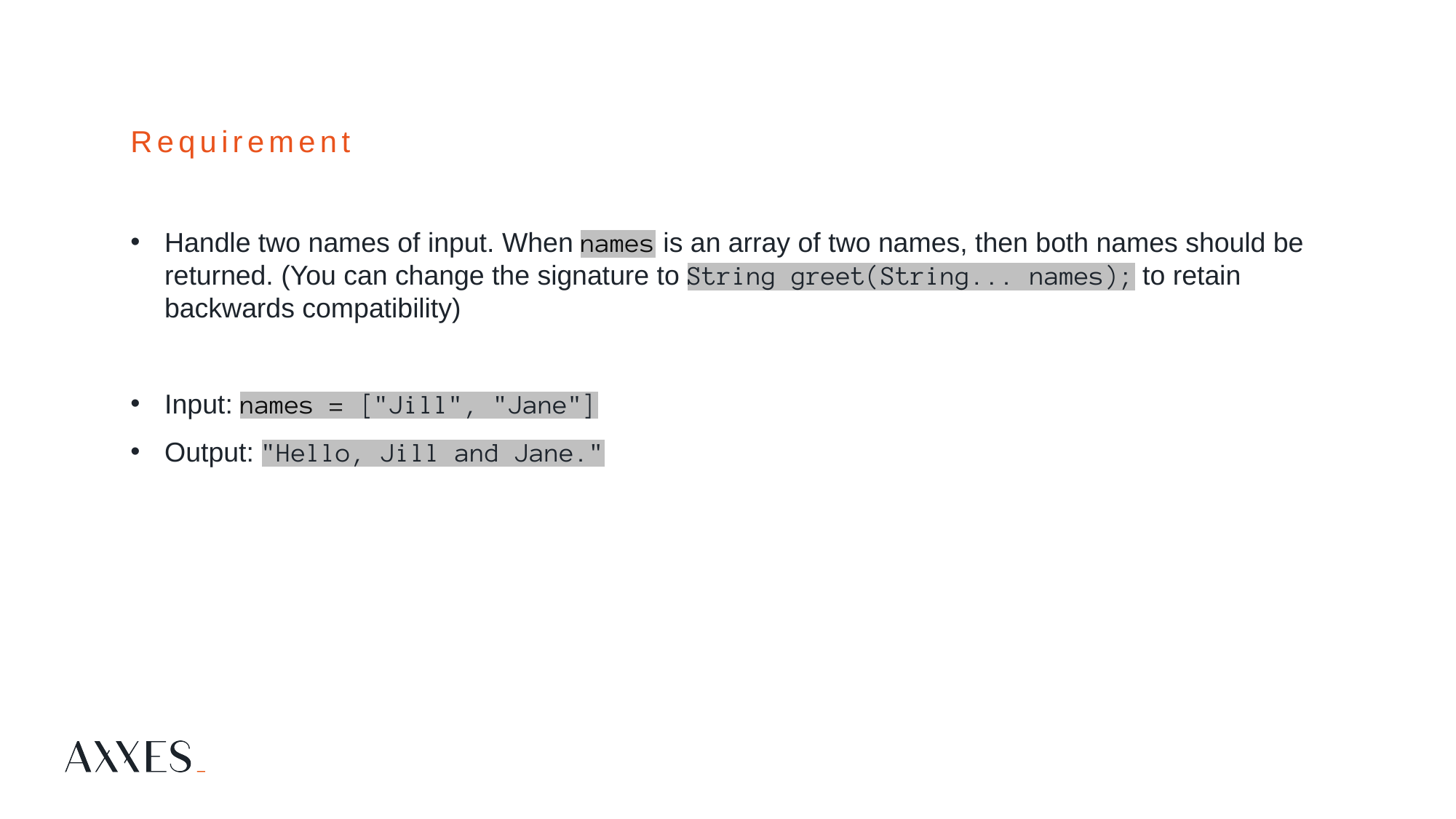

# Requirement
Handle two names of input. When names is an array of two names, then both names should be returned. (You can change the signature to String greet(String... names); to retain backwards compatibility)

Input: names = ["Jill", "Jane"]
Output: "Hello, Jill and Jane."